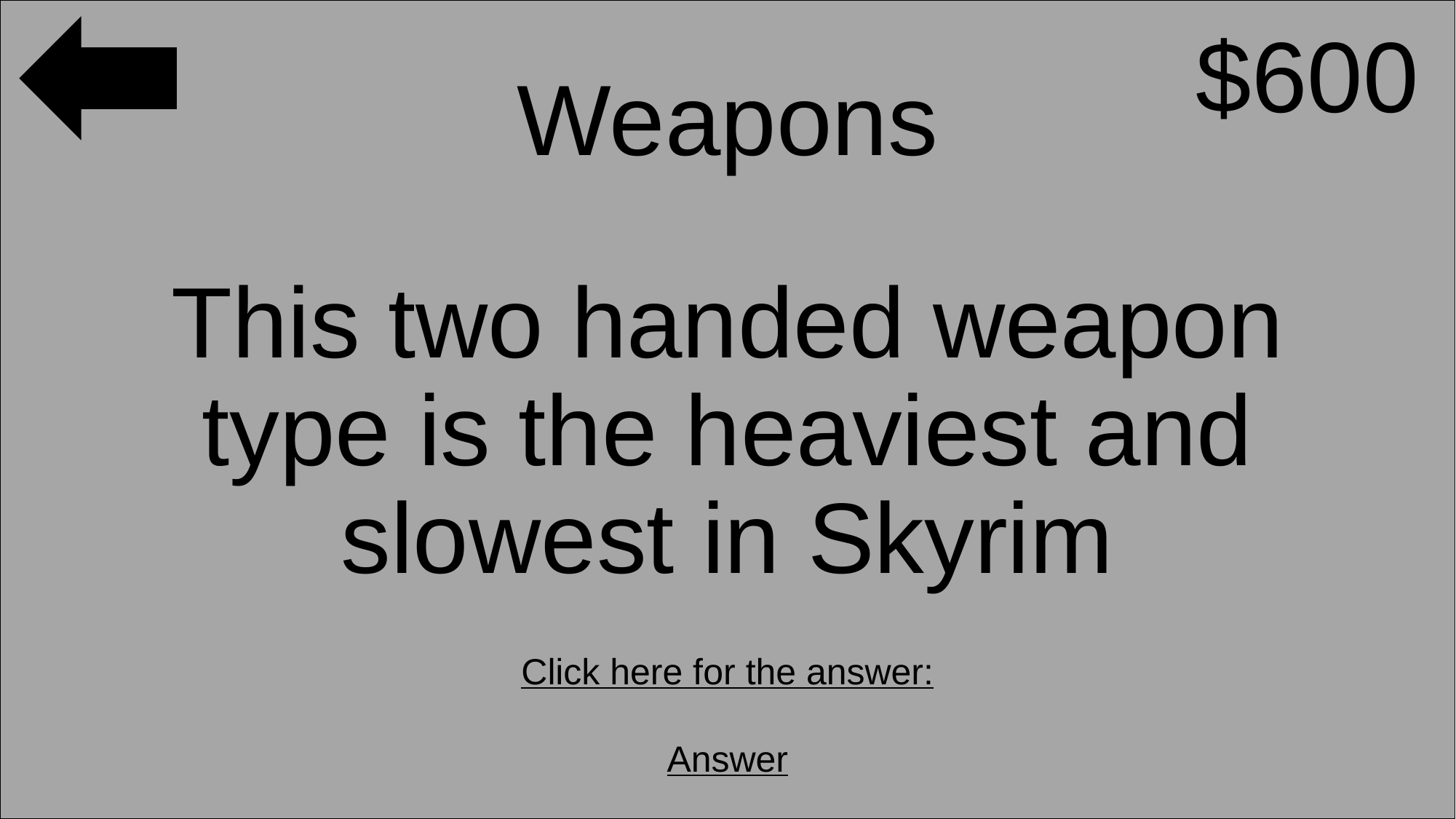

$600

#
Weapons

This two handed weapon type is the heaviest and slowest in Skyrim

Click here for the answer:

Answer